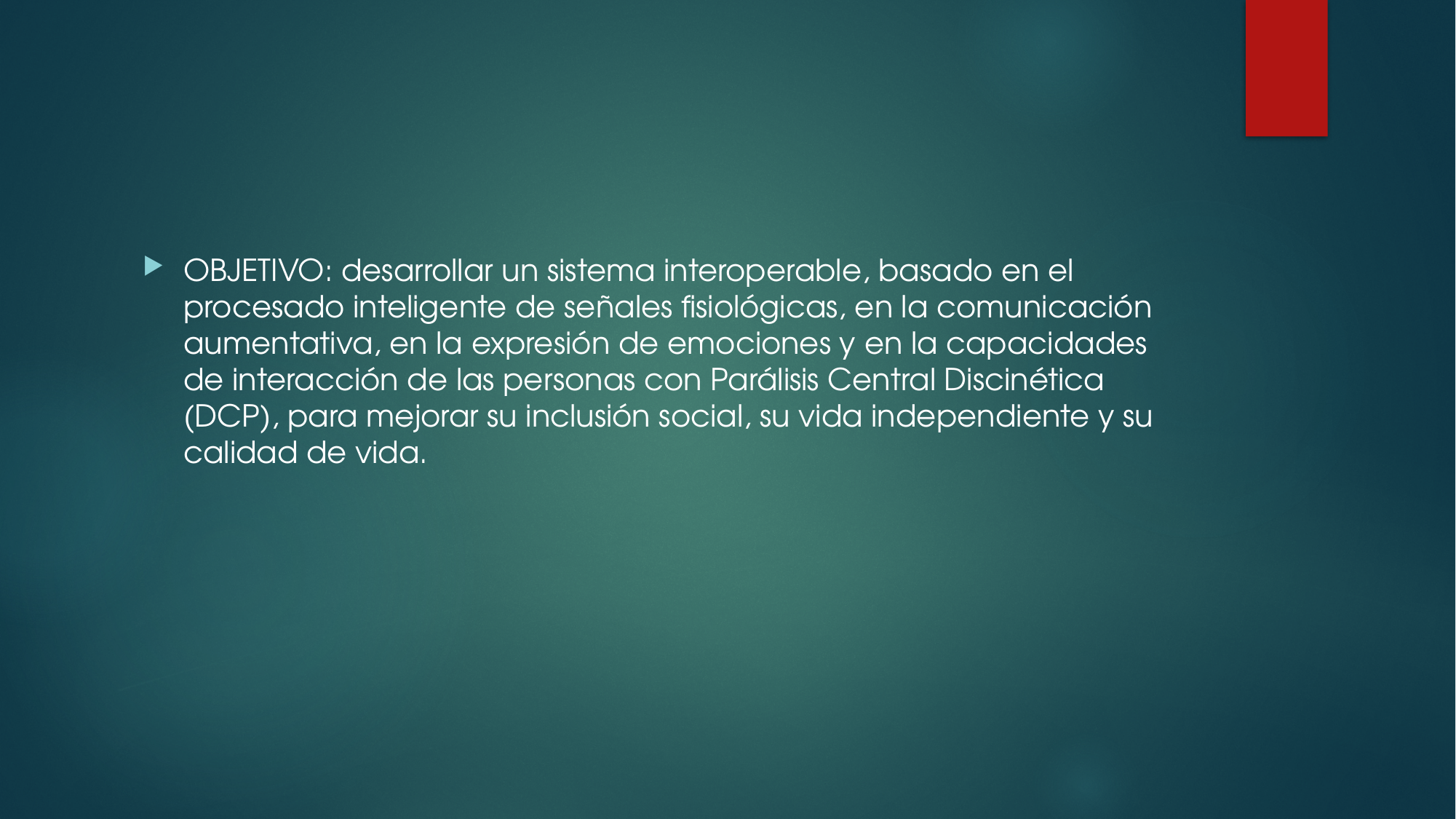

#
OBJETIVO: desarrollar un sistema interoperable, basado en el procesado inteligente de señales fisiológicas, en la comunicación aumentativa, en la expresión de emociones y en la capacidades de interacción de las personas con Parálisis Central Discinética (DCP), para mejorar su inclusión social, su vida independiente y su calidad de vida.